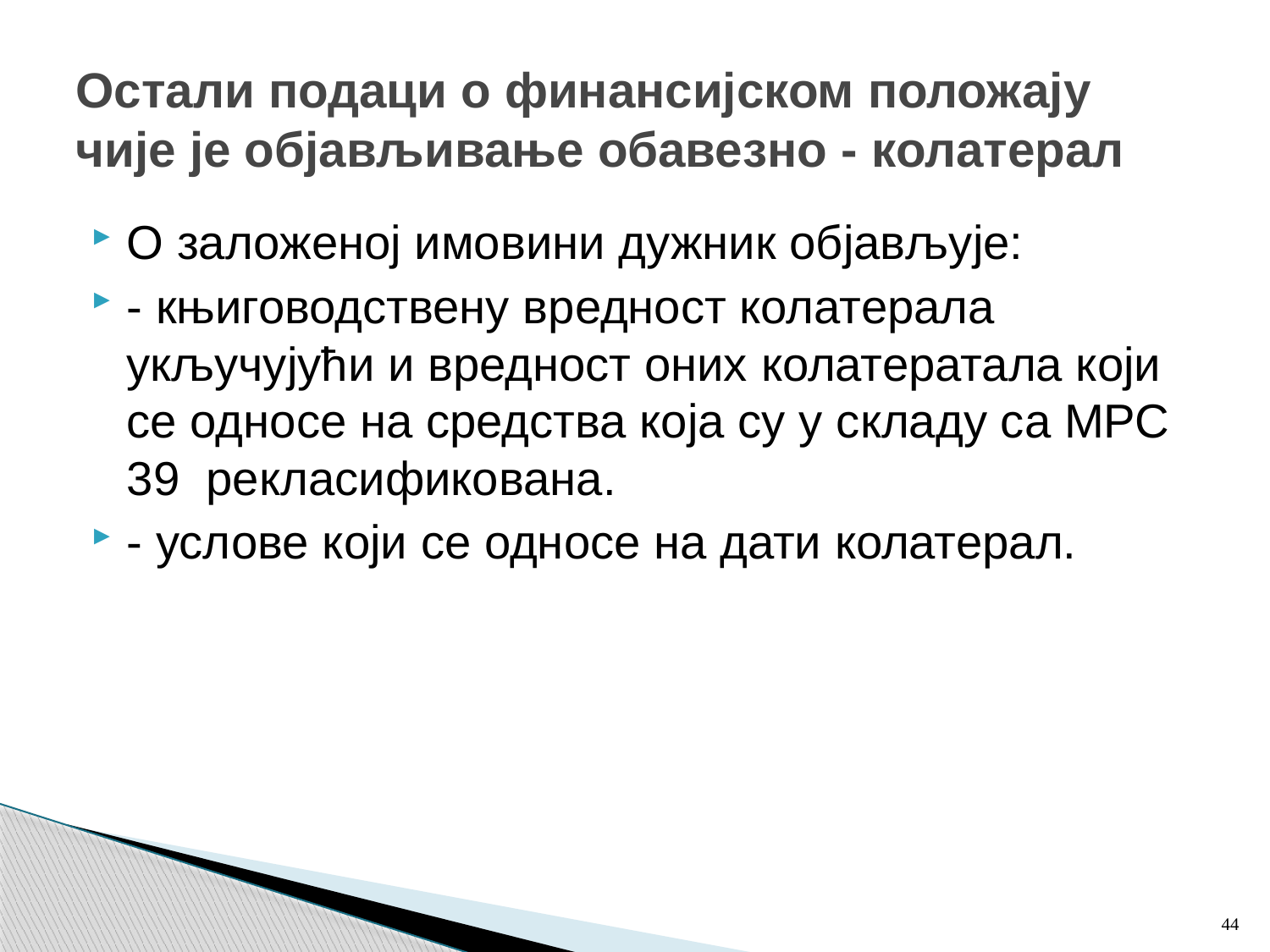

# Остали подаци о финансијском положају чије је објављивање обавезно - колатерал
О заложеној имовини дужник објављује:
- књиговодствену вредност колатерала укључујући и вредност оних колатератала који се односе на средства која су у складу са МРС 39  рекласификована.
- услове који се односе на дати колатерал.
44